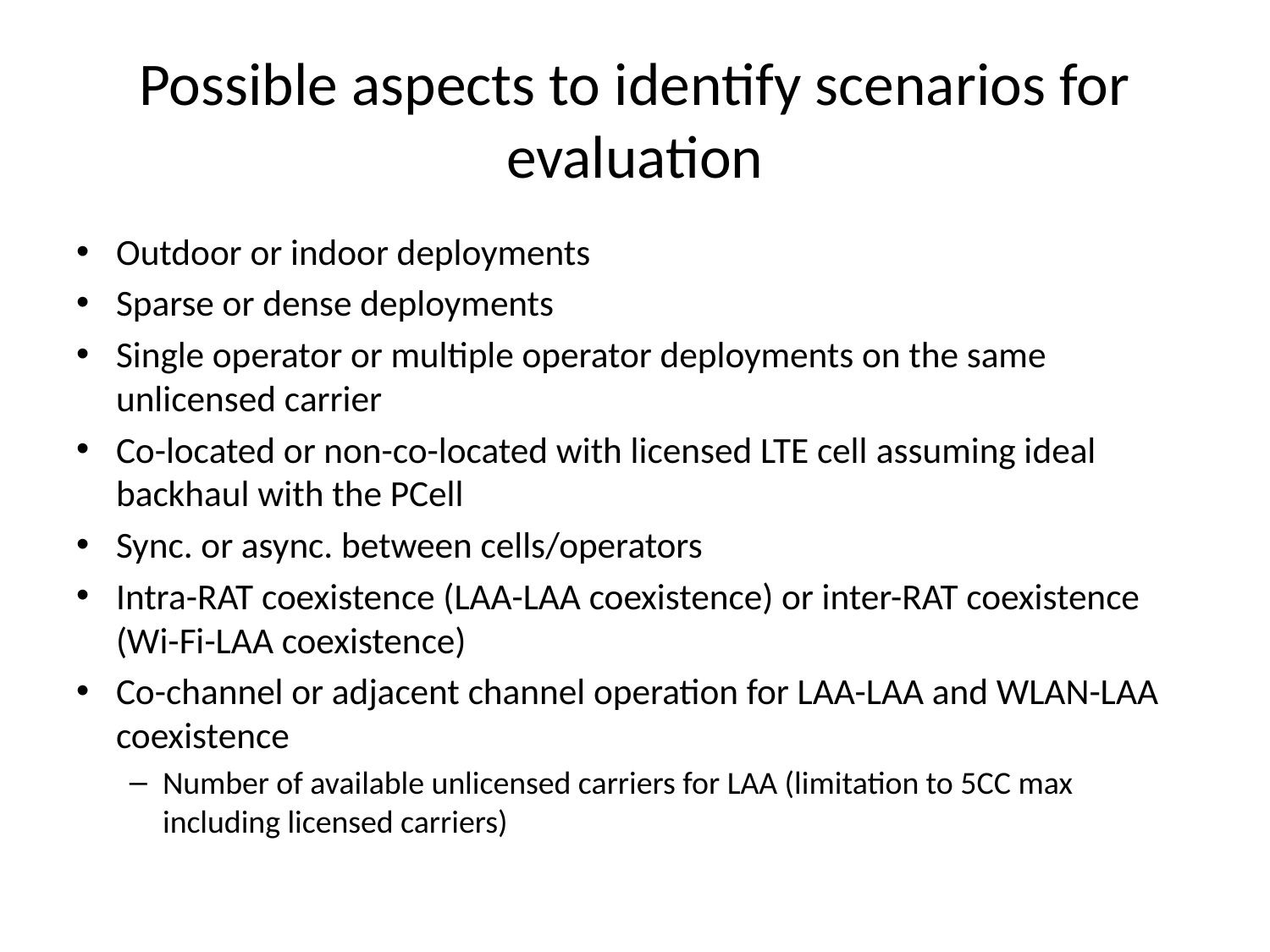

# Possible aspects to identify scenarios for evaluation
Outdoor or indoor deployments
Sparse or dense deployments
Single operator or multiple operator deployments on the same unlicensed carrier
Co-located or non-co-located with licensed LTE cell assuming ideal backhaul with the PCell
Sync. or async. between cells/operators
Intra-RAT coexistence (LAA-LAA coexistence) or inter-RAT coexistence (Wi-Fi-LAA coexistence)
Co-channel or adjacent channel operation for LAA-LAA and WLAN-LAA coexistence
Number of available unlicensed carriers for LAA (limitation to 5CC max including licensed carriers)